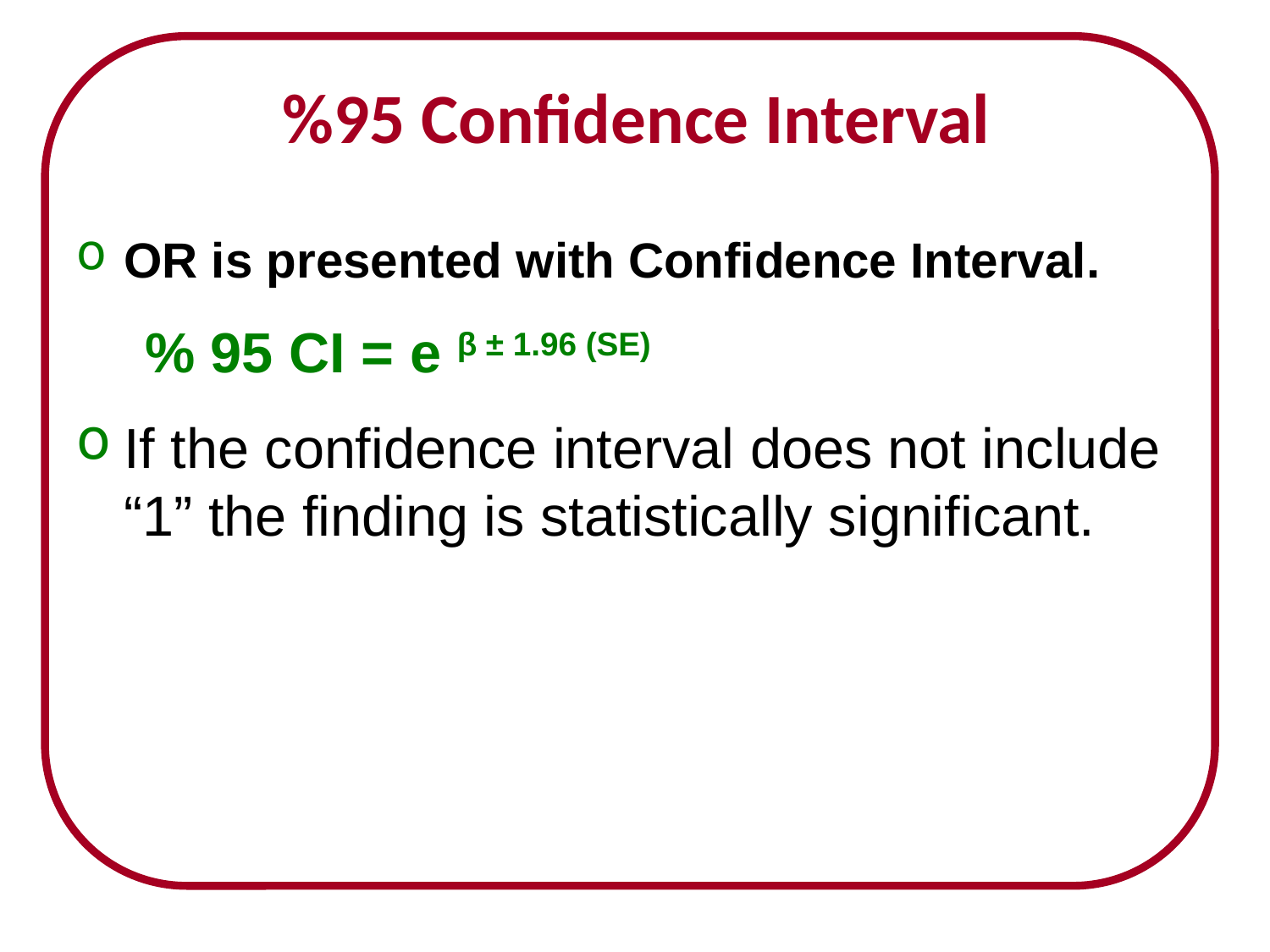

# %95 Confidence Interval
OR is presented with Confidence Interval.
     % 95 CI = e β ± 1.96 (SE)
If the confidence interval does not include “1” the finding is statistically significant.